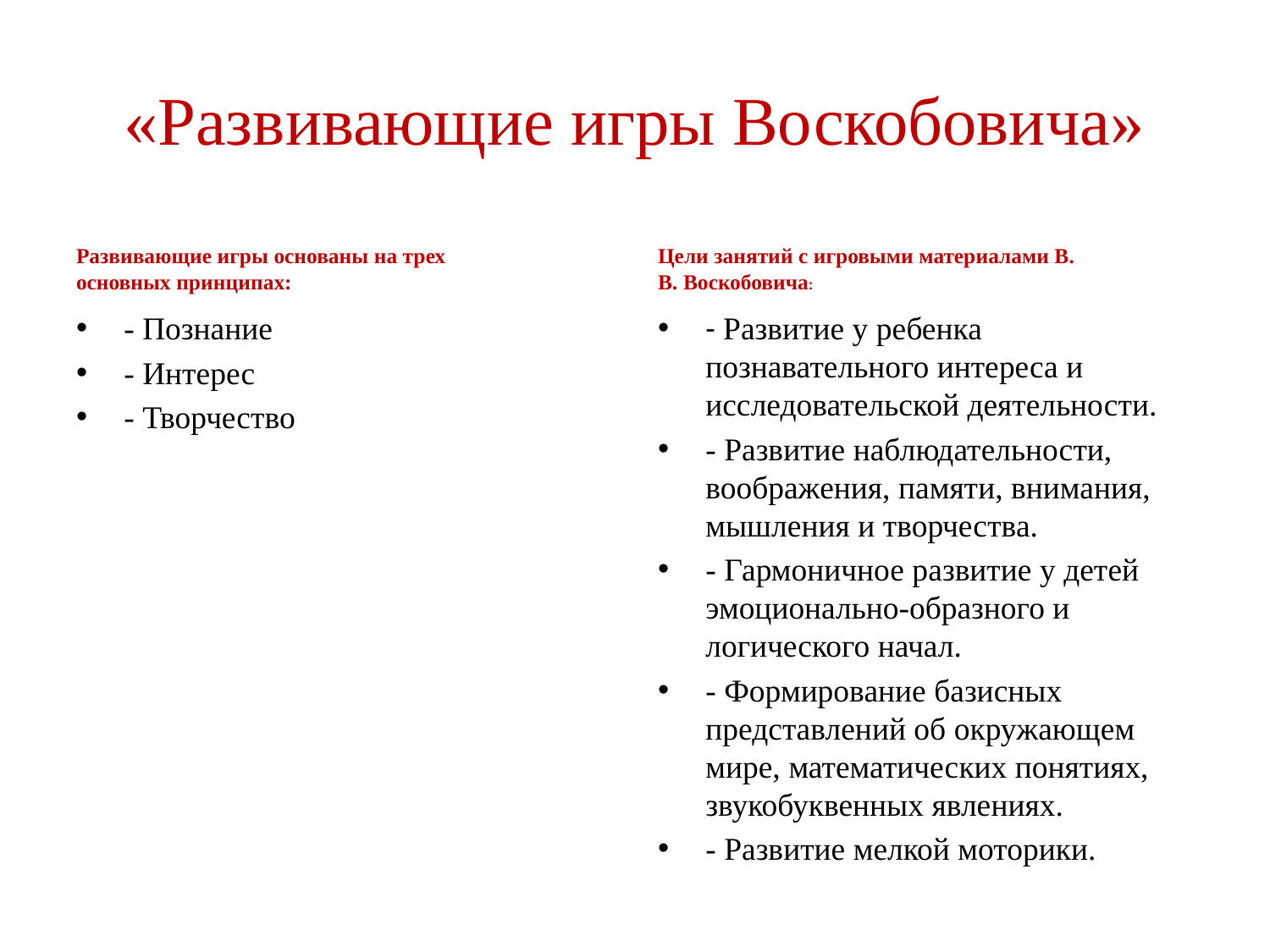

# «Развивающие игры Воскобовича»

Развивающие игры основаны на трех основных принципах:

Цели занятий с игровыми материалами В. В. Воскобовича:

- Познание
- Интерес
- Творчество

- Развитие у ребенка познавательного интереса и исследовательской деятельности.
- Развитие наблюдательности, воображения, памяти, внимания, мышления и творчества.
- Гармоничное развитие у детей эмоционально-образного и логического начал.
- Формирование базисных представлений об окружающем мире, математических понятиях, звукобуквенных явлениях.
- Развитие мелкой моторики.